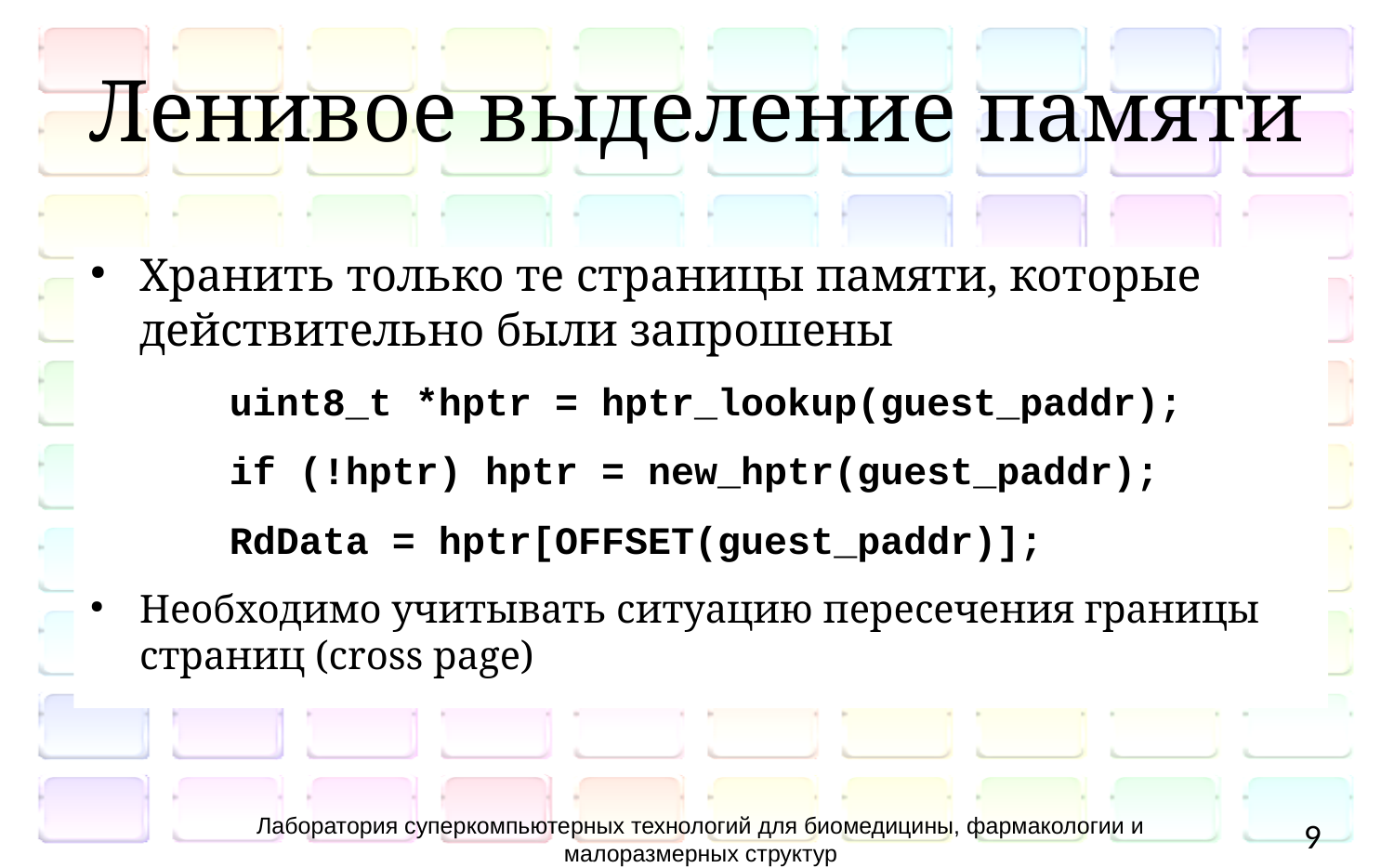

# Ленивое выделение памяти
Хранить только те страницы памяти, которые действительно были запрошены
	uint8_t *hptr = hptr_lookup(guest_paddr);
	if (!hptr) hptr = new_hptr(guest_paddr);
	RdData = hptr[OFFSET(guest_paddr)];
Необходимо учитывать ситуацию пересечения границы страниц (cross page)
Лаборатория суперкомпьютерных технологий для биомедицины, фармакологии и малоразмерных структур
9